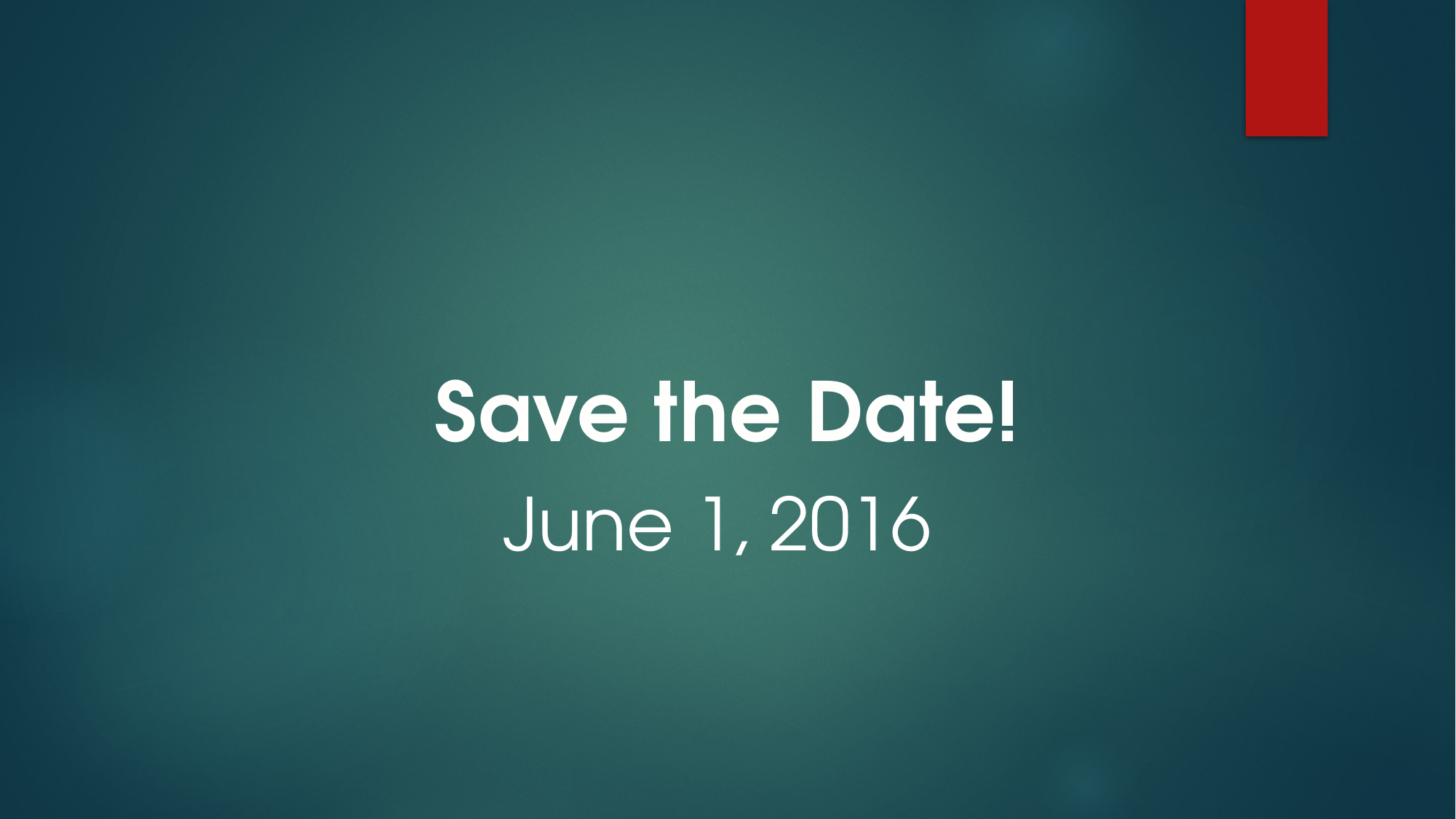

# June 1, 2016
Save the Date!